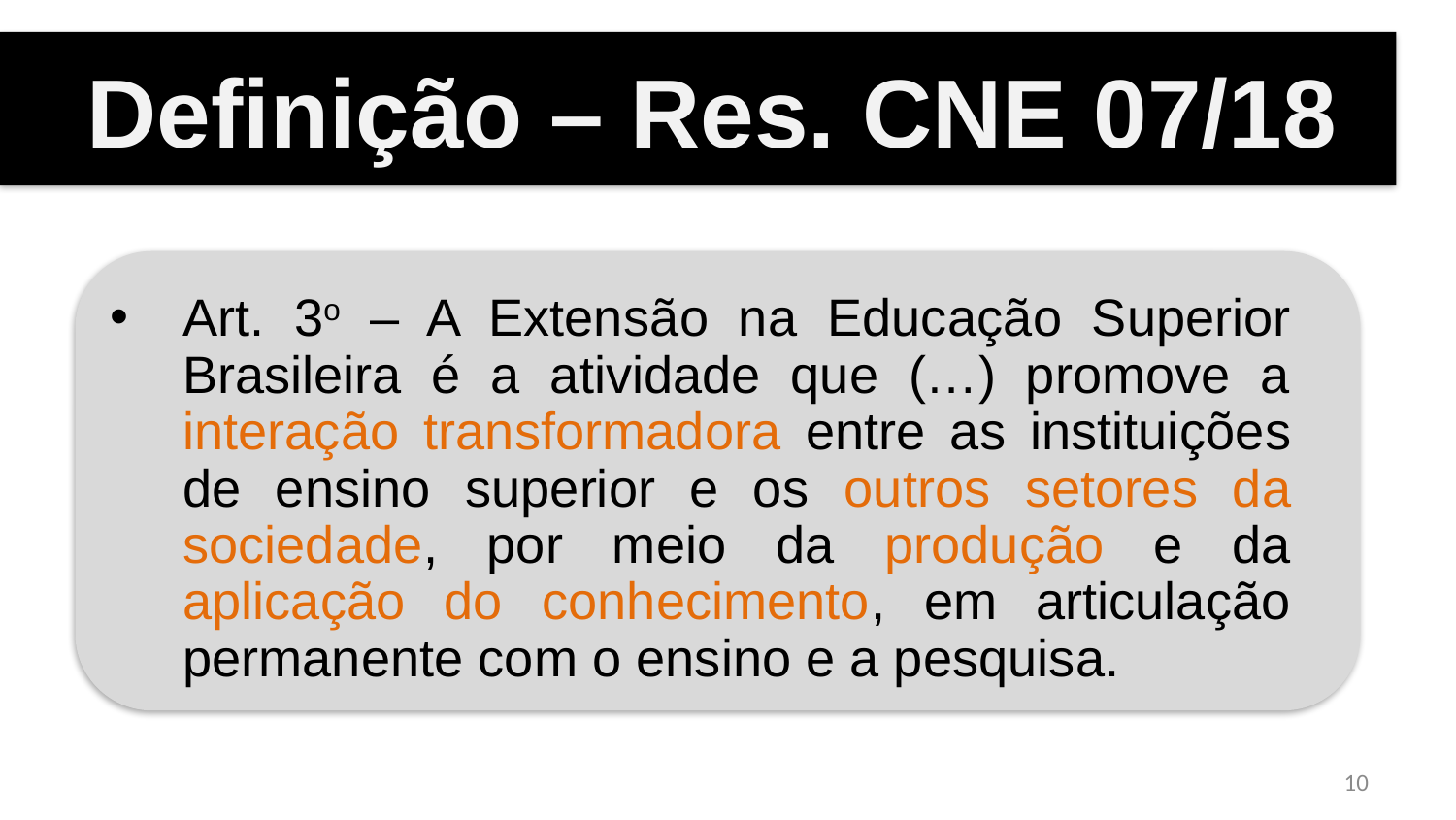

Definição – Res. CNE 07/18

Art. 3o – A Extensão na Educação Superior Brasileira é a atividade que (…) promove a interação transformadora entre as instituições de ensino superior e os outros setores da sociedade, por meio da produção e da aplicação do conhecimento, em articulação permanente com o ensino e a pesquisa.

10